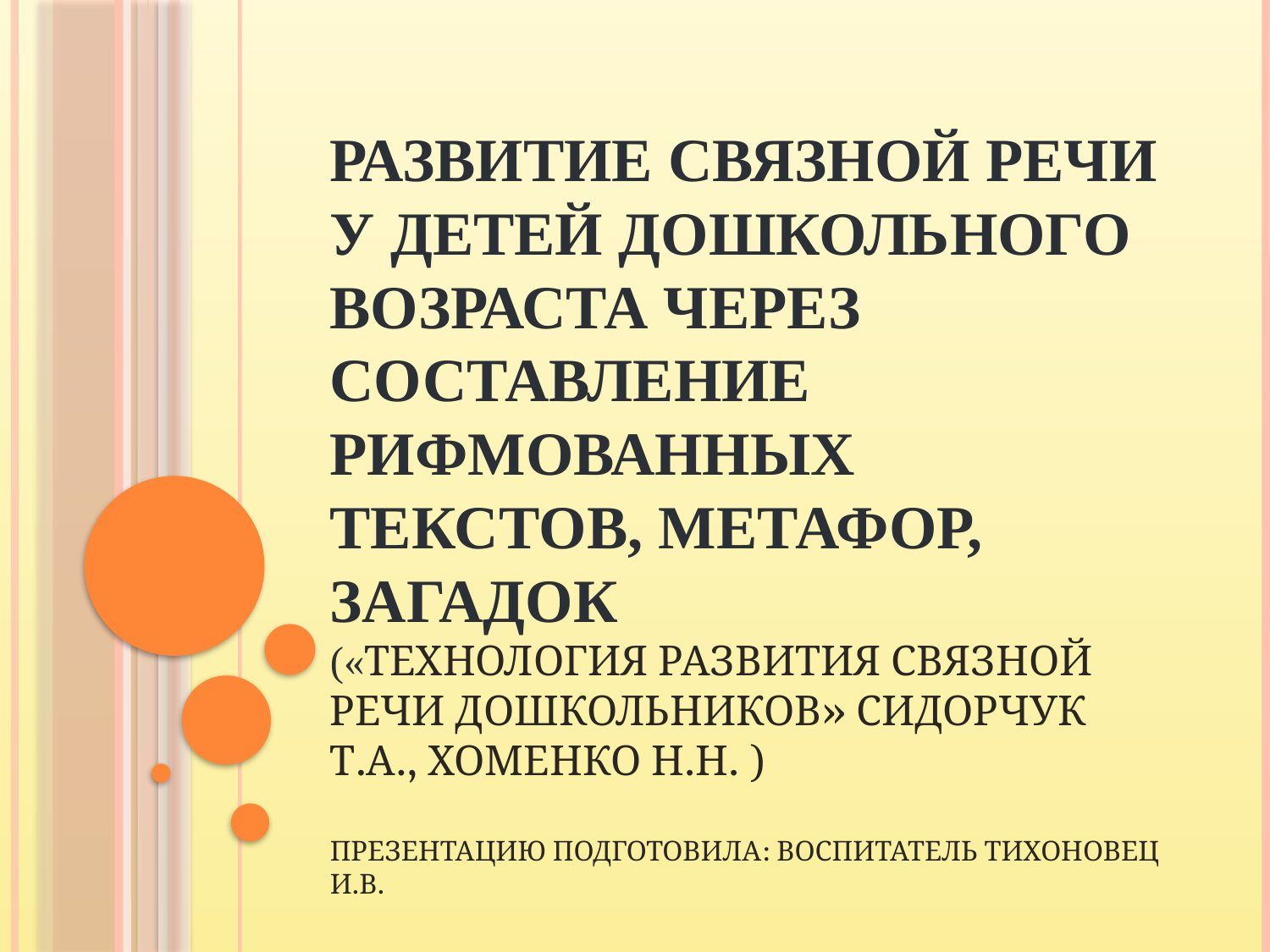

# Развитие связной речи у детей дошкольного возраста через составление рифмованных текстов, метафор, загадок («Технология развития связной речи дошкольников» Сидорчук Т.А., Хоменко Н.Н. ) презентацию подготовила: воспитатель Тихоновец И.В.